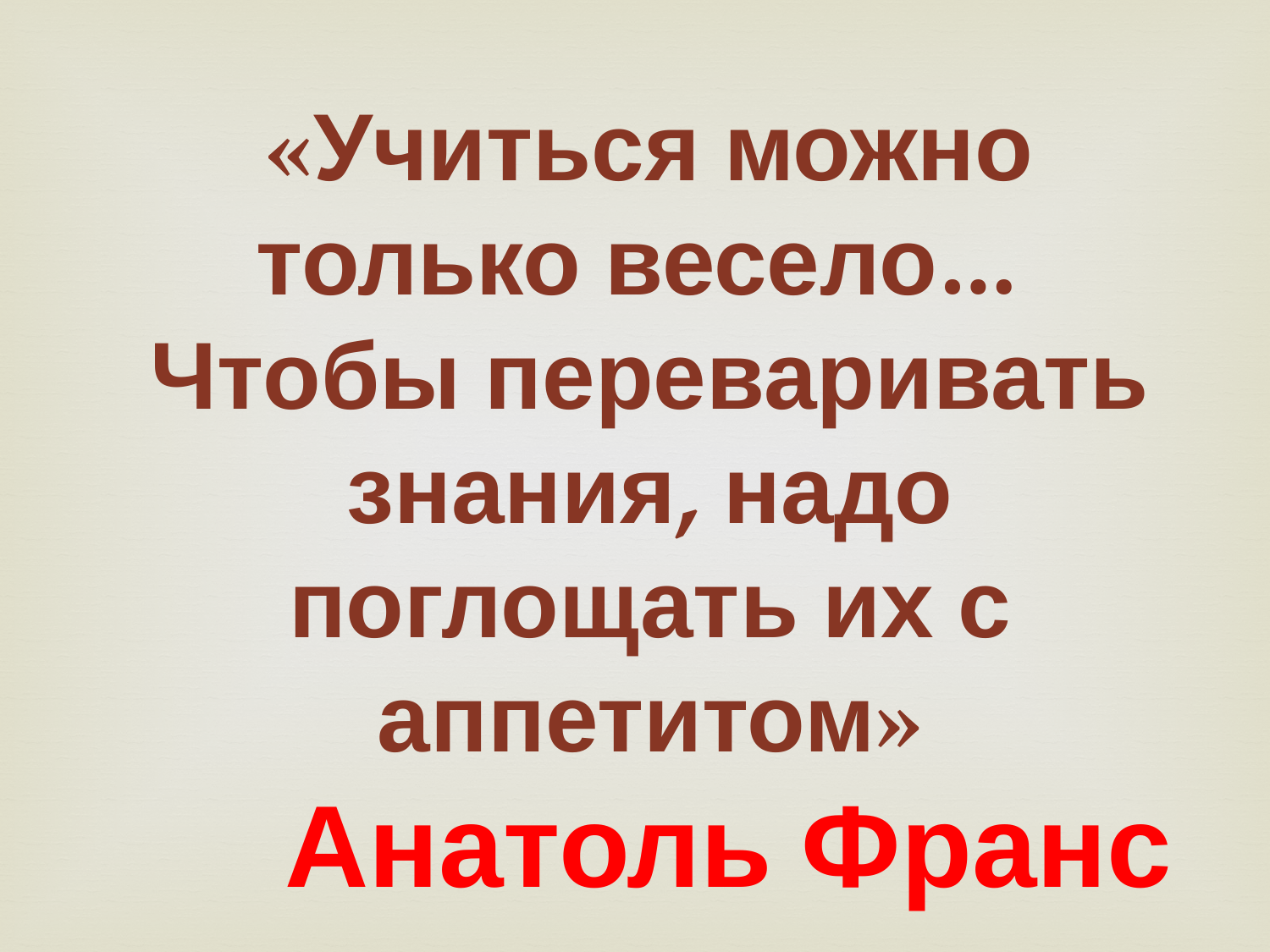

«Учиться можно только весело…
Чтобы переваривать знания, надо поглощать их с аппетитом»
Анатоль Франс